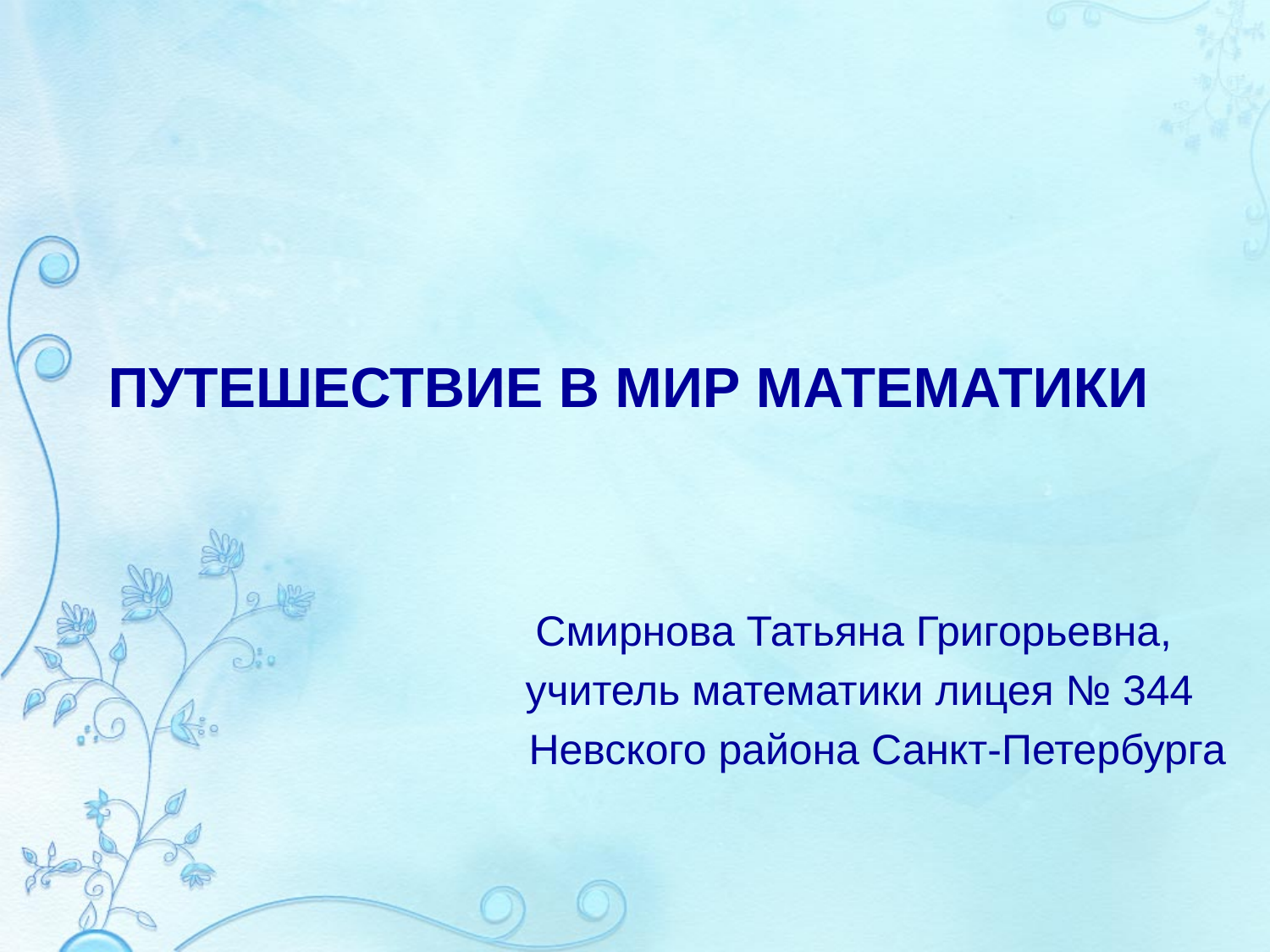

ПУТЕШЕСТВИЕ В МИР МАТЕМАТИКИ
         Смирнова Татьяна Григорьевна,
           учитель математики лицея № 344
             Невского района Санкт-Петербурга